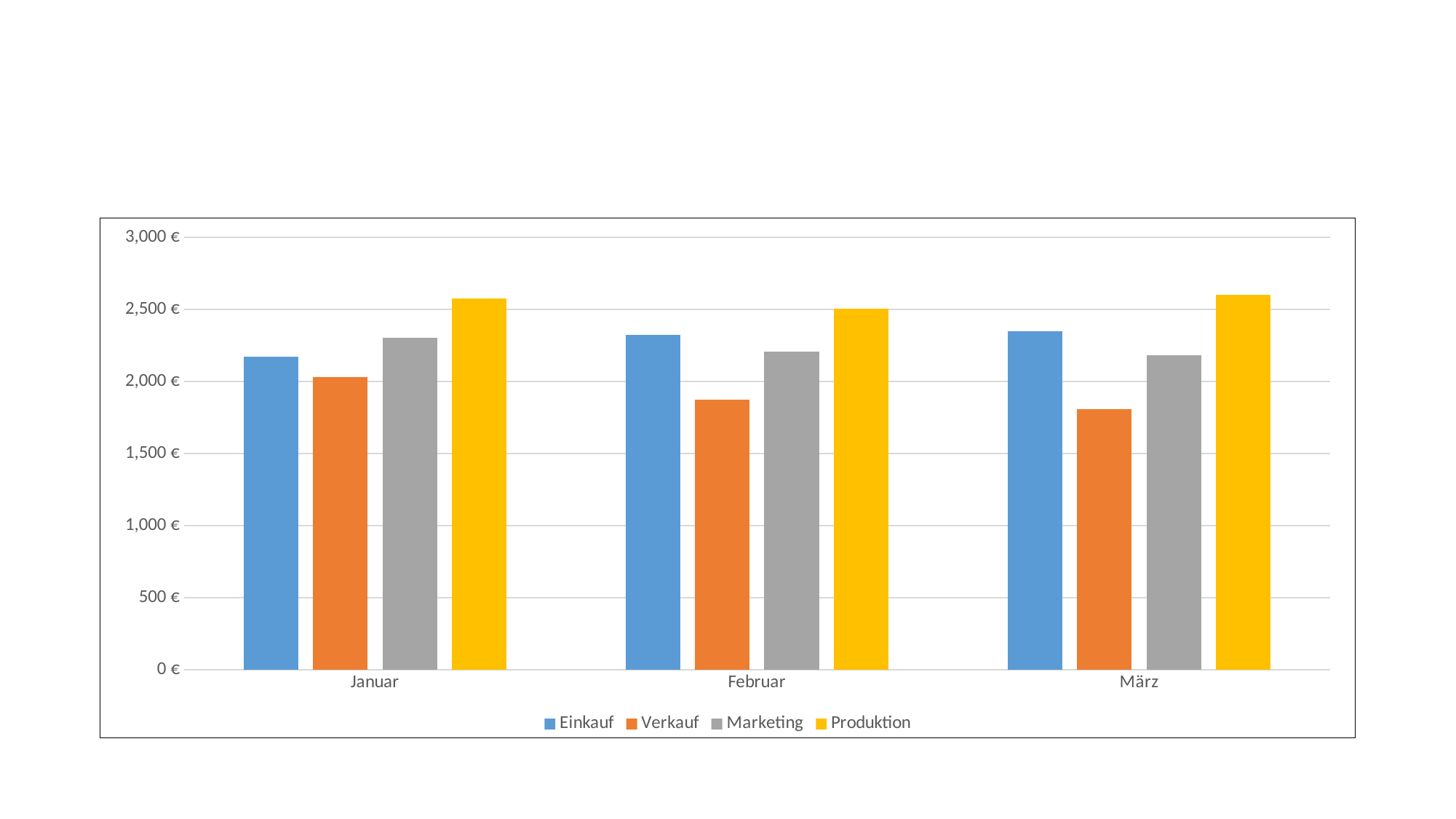

#

### Chart

| Category | Einkauf | Verkauf | Marketing | Produktion |
|---|---|---|---|---|
| Januar | 2171.0 | 2033.0 | 2306.0 | 2576.0 |
| Februar | 2324.0 | 1875.0 | 2210.0 | 2506.0 |
| März | 2348.0 | 1809.0 | 2182.0 | 2603.0 |